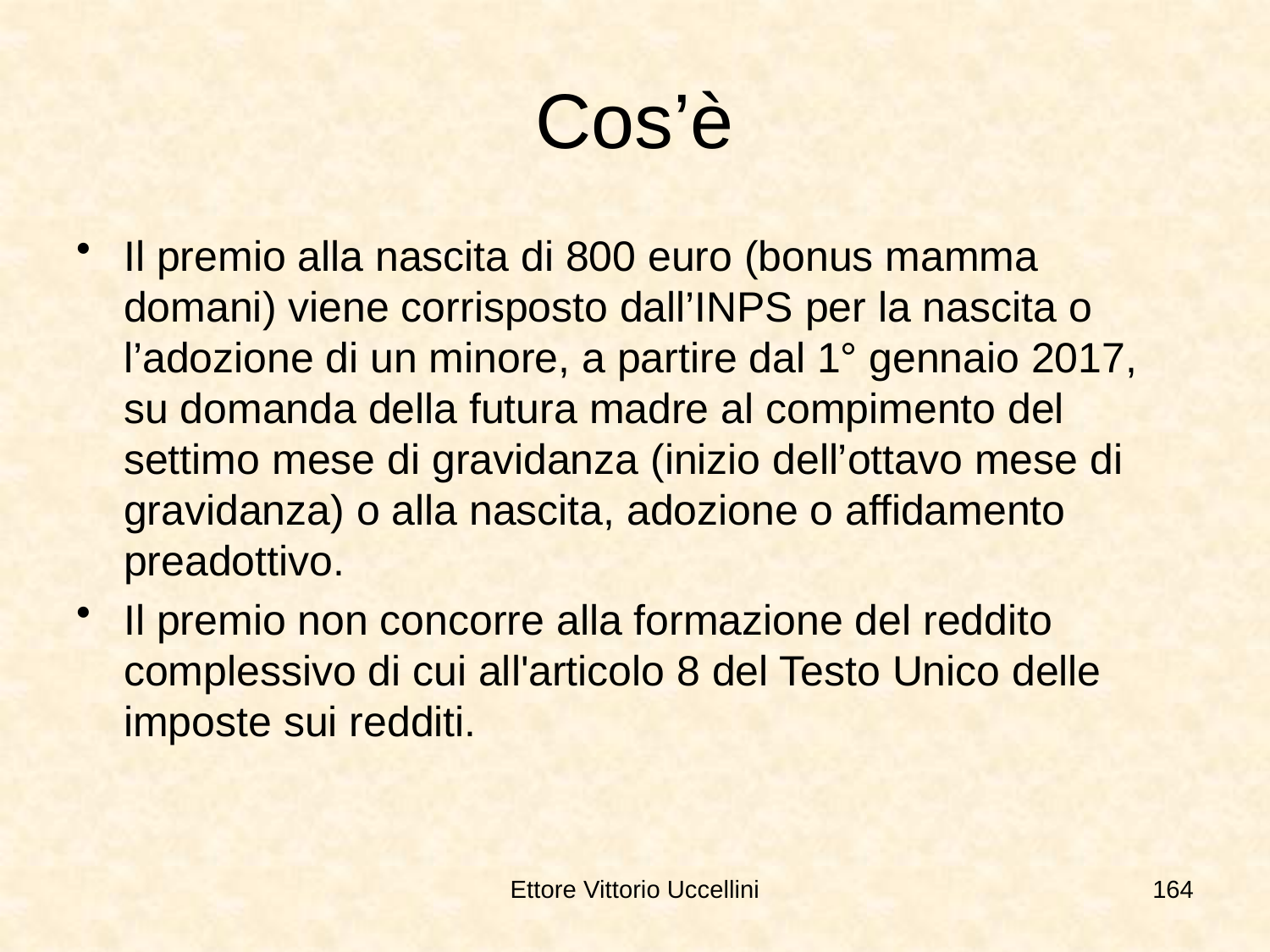

# Cos’è
Il premio alla nascita di 800 euro (bonus mamma domani) viene corrisposto dall’INPS per la nascita o l’adozione di un minore, a partire dal 1° gennaio 2017, su domanda della futura madre al compimento del settimo mese di gravidanza (inizio dell’ottavo mese di gravidanza) o alla nascita, adozione o affidamento preadottivo.
Il premio non concorre alla formazione del reddito complessivo di cui all'articolo 8 del Testo Unico delle imposte sui redditi.

Ettore Vittorio Uccellini
164